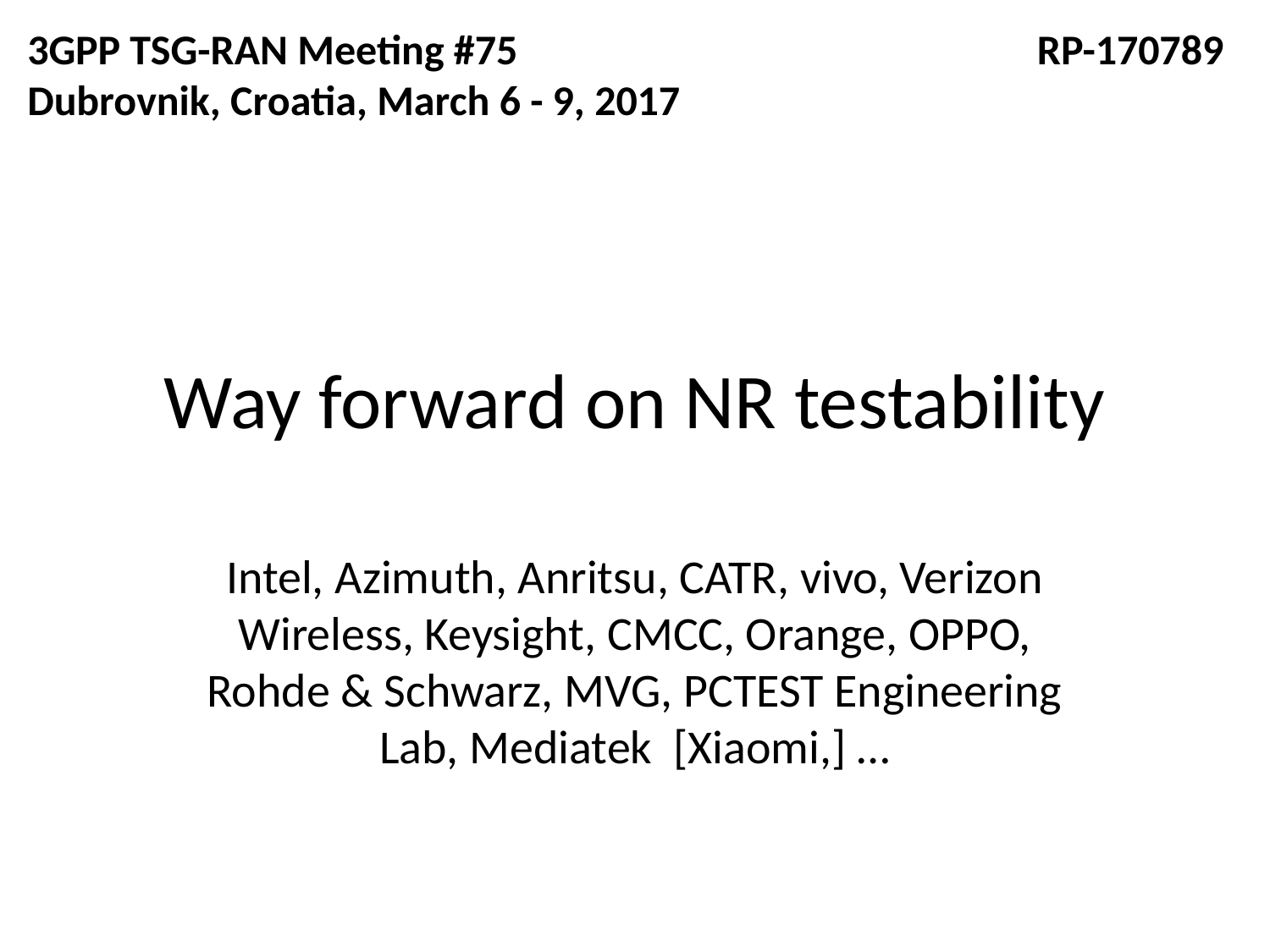

3GPP TSG-RAN Meeting #75			                          RP-170789
Dubrovnik, Croatia, March 6 - 9, 2017
# Way forward on NR testability
Intel, Azimuth, Anritsu, CATR, vivo, Verizon Wireless, Keysight, CMCC, Orange, OPPO, Rohde & Schwarz, MVG, PCTEST Engineering Lab, Mediatek  [Xiaomi,] …